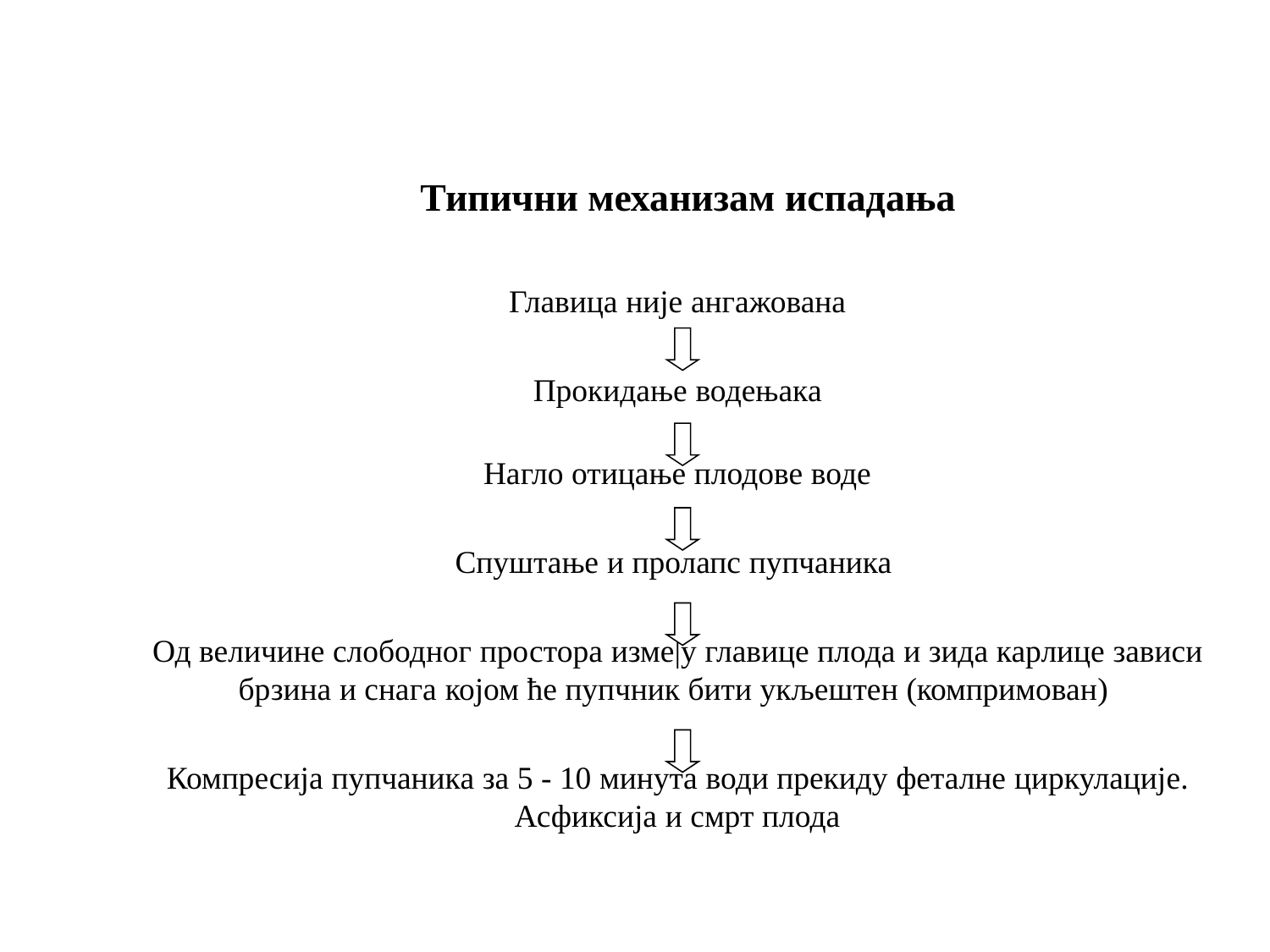

# Типични механизам испадања
Главица није ангажована

Прокидање водењака
 
Нагло отицање плодове воде

Спуштање и пролапс пупчаника

Од величине слободног простора изме|у главице плода и зида карлице зависи брзина и снага којом ће пупчник бити укљештен (компримован)

Компресија пупчаника за 5 - 10 минута води прекиду феталне циркулације. Асфиксија и смрт плода